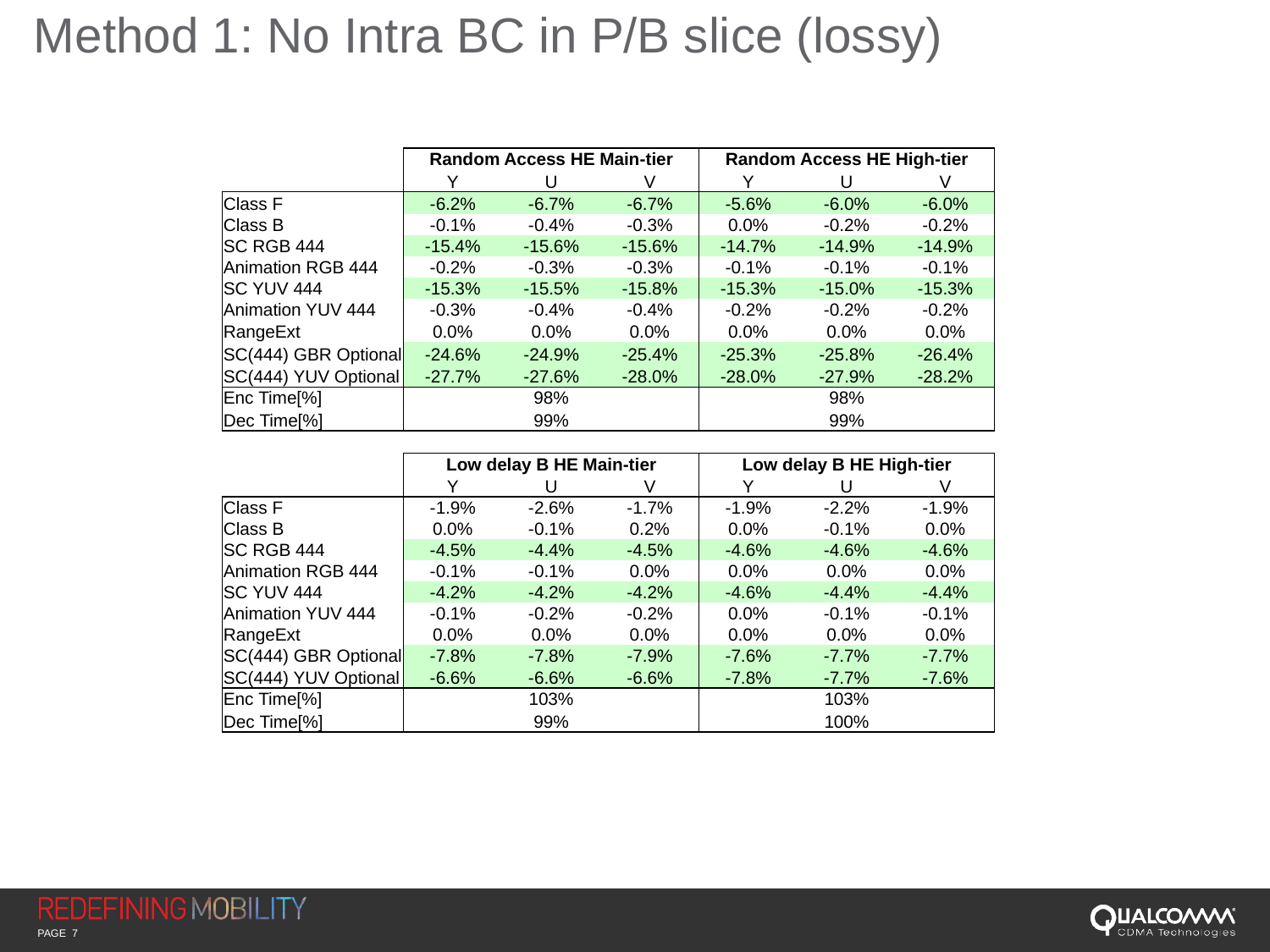

Method 1: No Intra BC in P/B slice (lossy)
|  | Random Access HE Main-tier |  |  | Random Access HE High-tier |  |  |
| --- | --- | --- | --- | --- | --- | --- |
|  | Y | U | V | Y | U | V |
| Class F | -6.2% | -6.7% | -6.7% | -5.6% | -6.0% | -6.0% |
| Class B | -0.1% | -0.4% | -0.3% | 0.0% | -0.2% | -0.2% |
| SC RGB 444 | -15.4% | -15.6% | -15.6% | -14.7% | -14.9% | -14.9% |
| Animation RGB 444 | -0.2% | -0.3% | -0.3% | -0.1% | -0.1% | -0.1% |
| SC YUV 444 | -15.3% | -15.5% | -15.8% | -15.3% | -15.0% | -15.3% |
| Animation YUV 444 | -0.3% | -0.4% | -0.4% | -0.2% | -0.2% | -0.2% |
| RangeExt | 0.0% | 0.0% | 0.0% | 0.0% | 0.0% | 0.0% |
| SC(444) GBR Optional | -24.6% | -24.9% | -25.4% | -25.3% | -25.8% | -26.4% |
| SC(444) YUV Optional | -27.7% | -27.6% | -28.0% | -28.0% | -27.9% | -28.2% |
| Enc Time[%] | 98% |  |  | 98% |  |  |
| Dec Time[%] | 99% |  |  | 99% |  |  |
|  |  |  |  |  |  |  |
|  | Low delay B HE Main-tier |  |  | Low delay B HE High-tier |  |  |
|  | Y | U | V | Y | U | V |
| Class F | -1.9% | -2.6% | -1.7% | -1.9% | -2.2% | -1.9% |
| Class B | 0.0% | -0.1% | 0.2% | 0.0% | -0.1% | 0.0% |
| SC RGB 444 | -4.5% | -4.4% | -4.5% | -4.6% | -4.6% | -4.6% |
| Animation RGB 444 | -0.1% | -0.1% | 0.0% | 0.0% | 0.0% | 0.0% |
| SC YUV 444 | -4.2% | -4.2% | -4.2% | -4.6% | -4.4% | -4.4% |
| Animation YUV 444 | -0.1% | -0.2% | -0.2% | 0.0% | -0.1% | -0.1% |
| RangeExt | 0.0% | 0.0% | 0.0% | 0.0% | 0.0% | 0.0% |
| SC(444) GBR Optional | -7.8% | -7.8% | -7.9% | -7.6% | -7.7% | -7.7% |
| SC(444) YUV Optional | -6.6% | -6.6% | -6.6% | -7.8% | -7.7% | -7.6% |
| Enc Time[%] | 103% |  |  | 103% |  |  |
| Dec Time[%] | 99% |  |  | 100% |  |  |